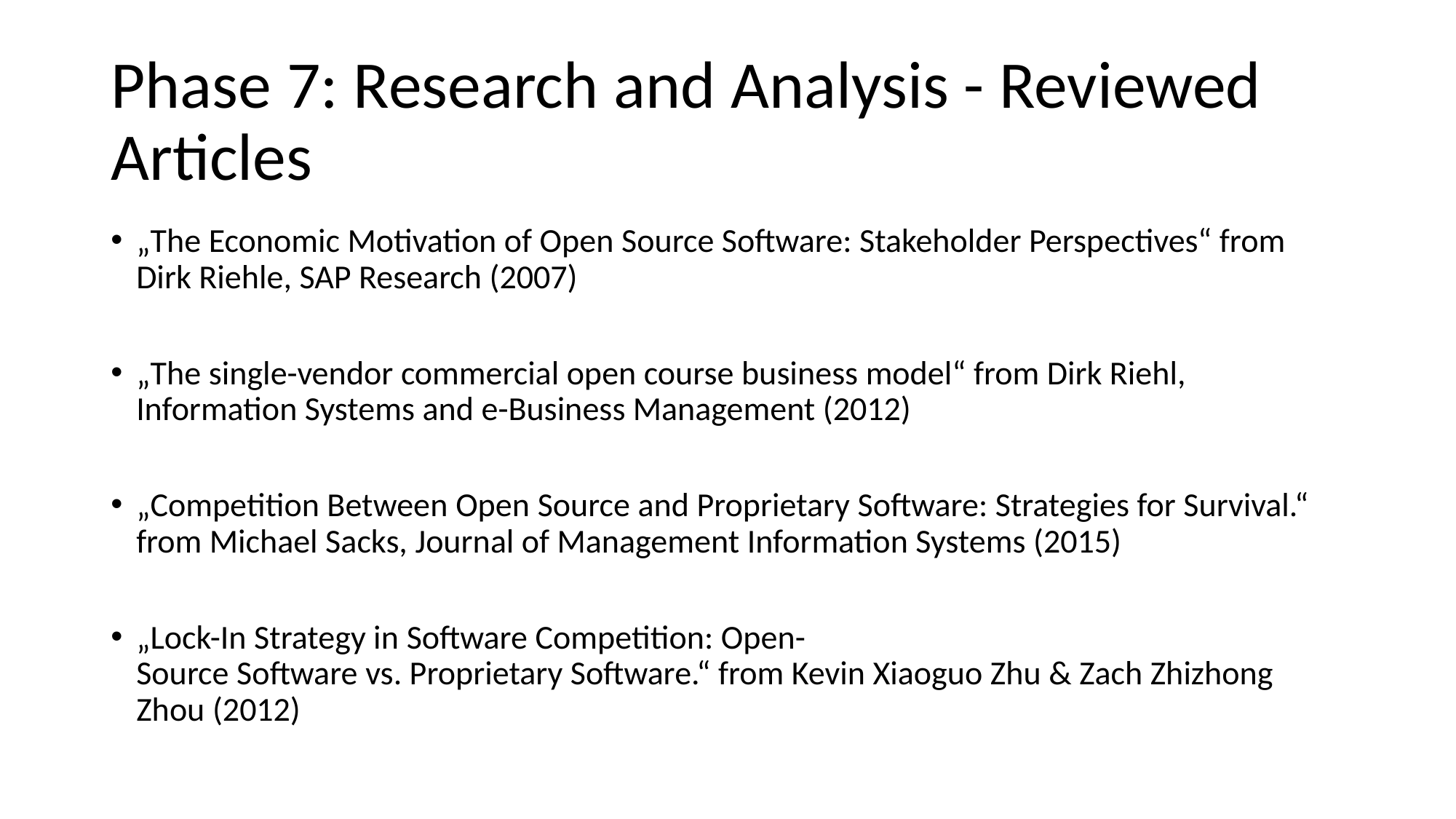

# Phase 7: Research and Analysis - Reviewed Articles
„The Economic Motivation of Open Source Software: Stakeholder Perspectives“ from Dirk Riehle, SAP Research (2007)

„The single-vendor commercial open course business model“ from Dirk Riehl, Information Systems and e-Business Management (2012)

„Competition Between Open Source and Proprietary Software: Strategies for Survival.“ from Michael Sacks, Journal of Management Information Systems (2015)

„Lock-In Strategy in Software Competition: Open-Source Software vs. Proprietary Software.“ from Kevin Xiaoguo Zhu & Zach Zhizhong Zhou (2012)